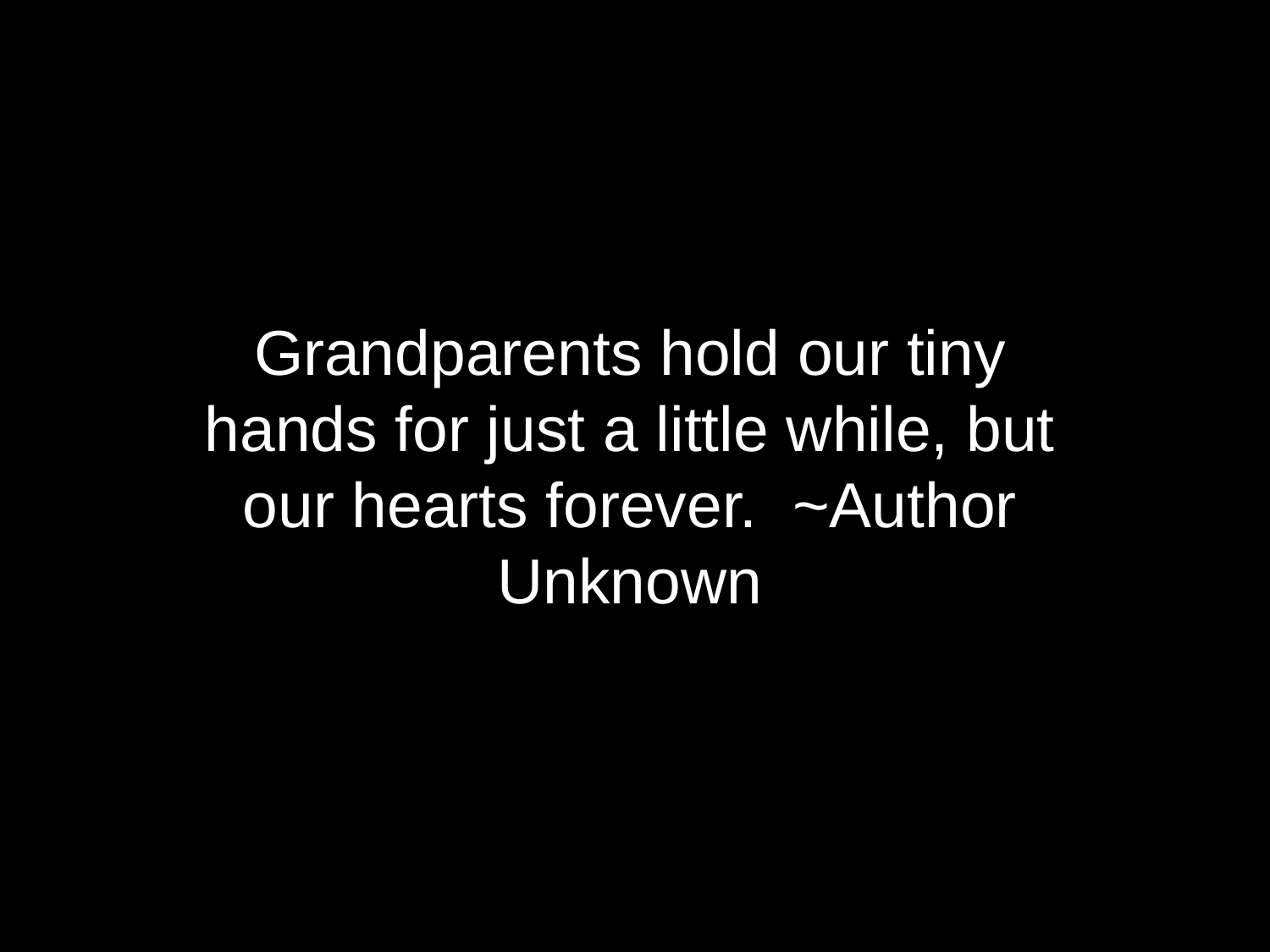

Grandparents hold our tiny hands for just a little while, but our hearts forever.  ~Author Unknown